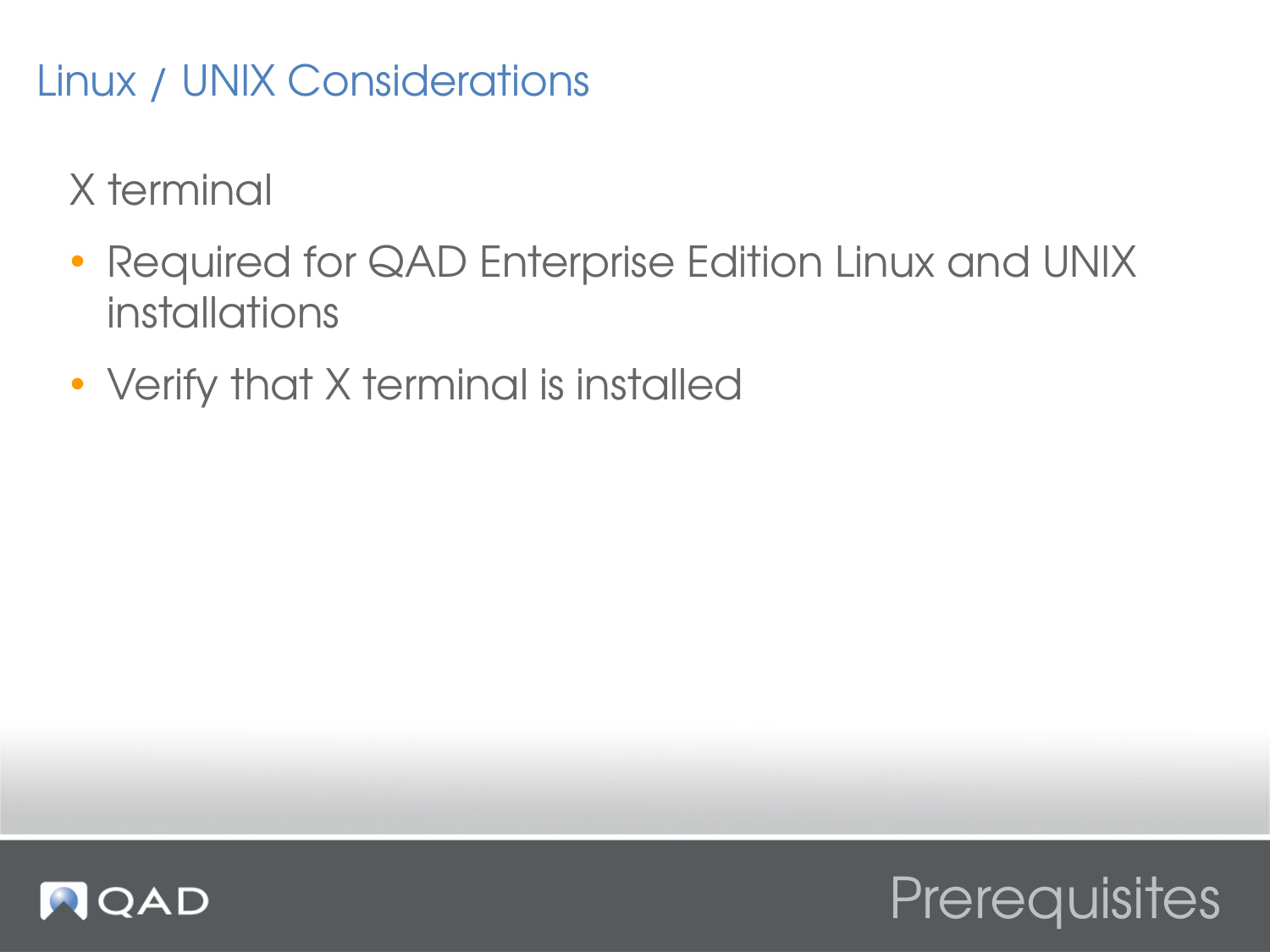

Linux / UNIX Considerations
X terminal
Required for QAD Enterprise Edition Linux and UNIX installations
Verify that X terminal is installed

# Prerequisites